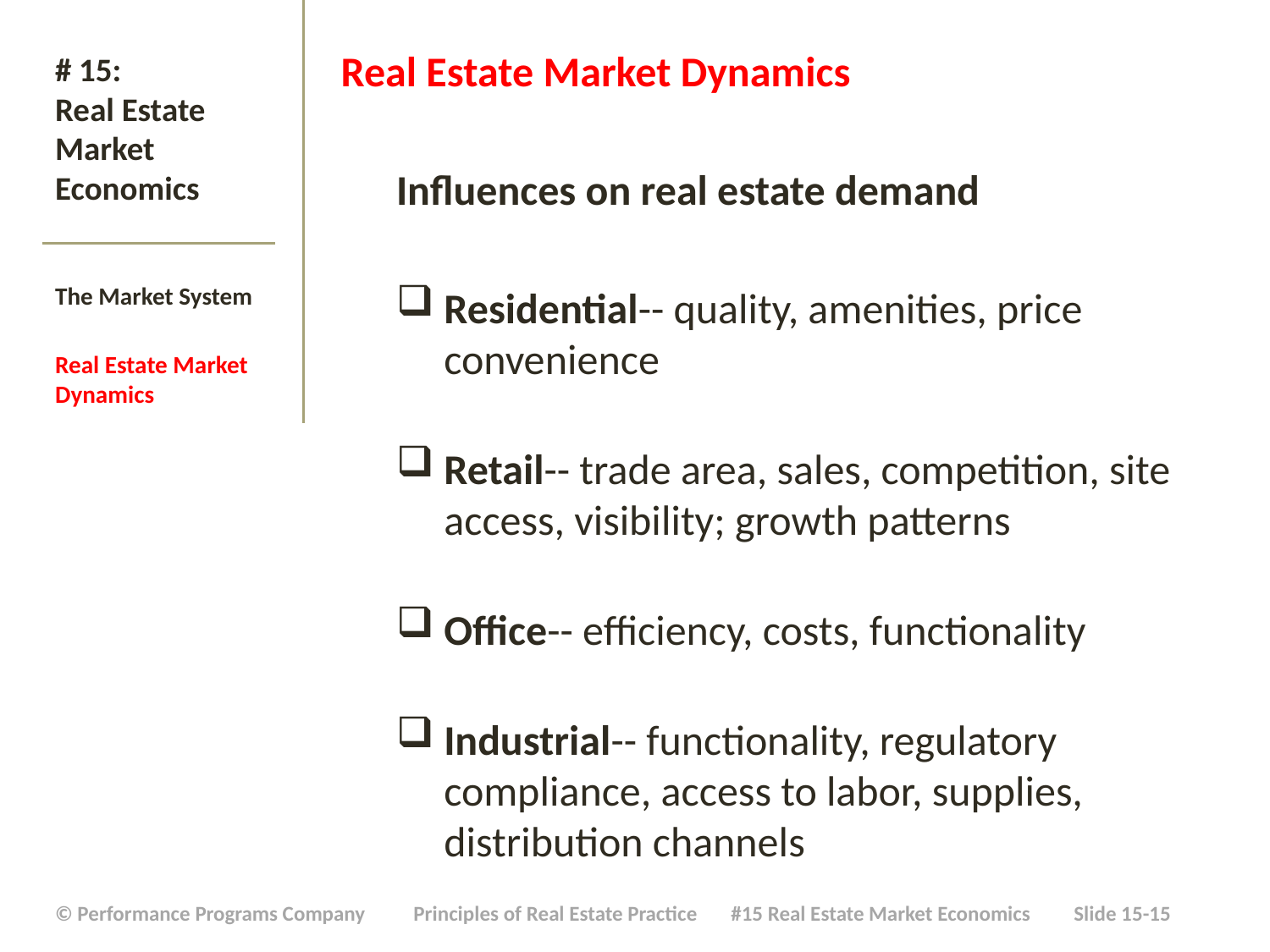

Real Estate Market Dynamics

Influences on real estate demand

Residential-- quality, amenities, price convenience
Retail-- trade area, sales, competition, site access, visibility; growth patterns
Office-- efficiency, costs, functionality
Industrial-- functionality, regulatory compliance, access to labor, supplies, distribution channels
# # 15: Real Estate Market Economics

The Market System

Real Estate Market Dynamics

| © Performance Programs Company Principles of Real Estate Practice #15 Real Estate Market Economics Slide 15-15 |
| --- |